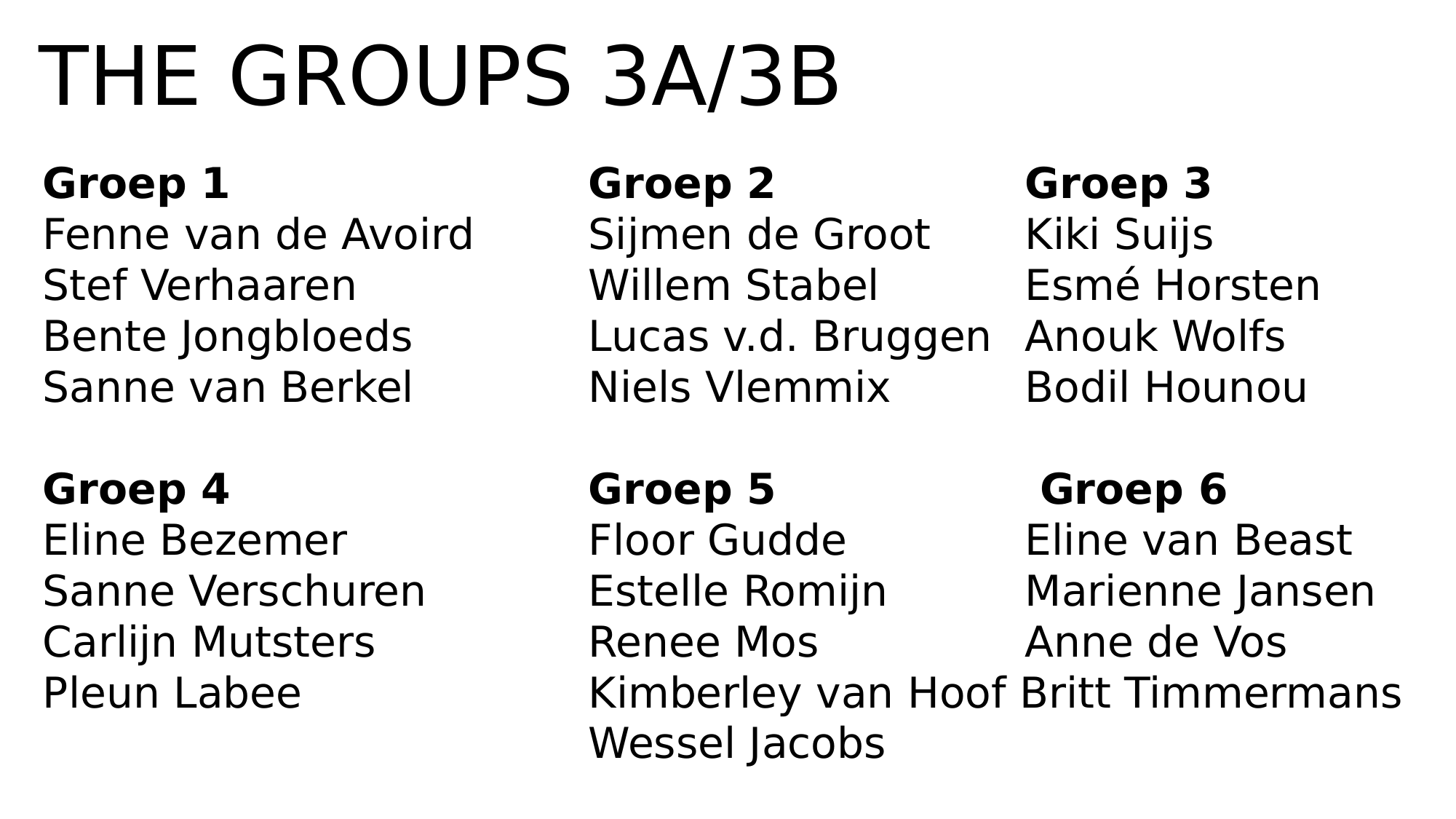

# The Groups 3A/3B

Groep 1				Groep 2			Groep 3
Fenne van de Avoird		Sijmen de Groot	Kiki Suijs
Stef Verhaaren			Willem Stabel		Esmé Horsten
Bente Jongbloeds		Lucas v.d. Bruggen	Anouk Wolfs
Sanne van Berkel		Niels Vlemmix		Bodil Hounou
Groep 4				Groep 5			 Groep 6
Eline Bezemer			Floor Gudde		Eline van Beast
Sanne Verschuren		Estelle Romijn		Marienne Jansen
Carlijn Mutsters		Renee Mos		Anne de Vos
Pleun Labee			Kimberley van Hoof Britt Timmermans
					Wessel Jacobs